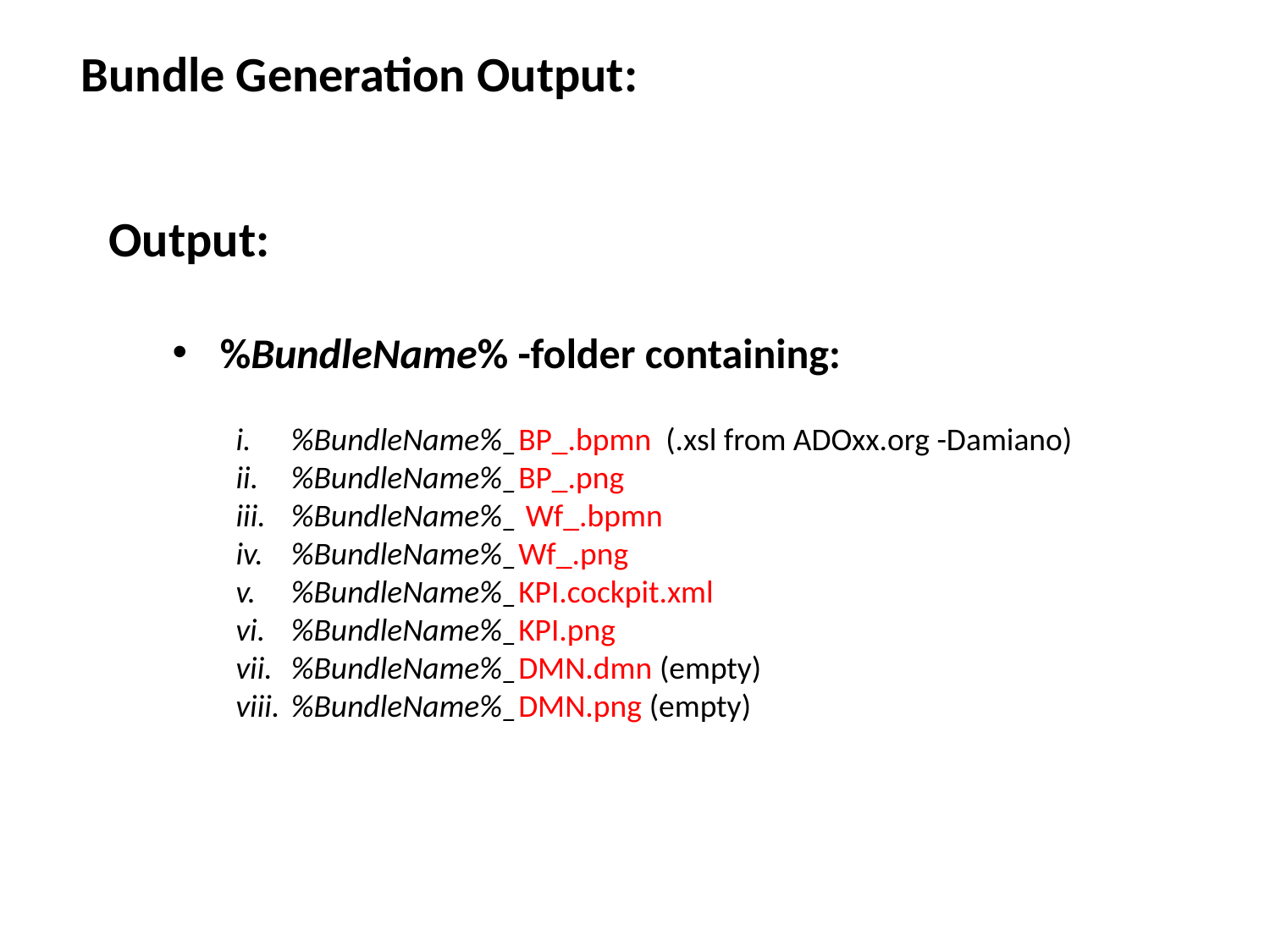

Bundle Generation Output:
Output:

%BundleName% -folder containing:
%BundleName%_BP_.bpmn  (.xsl from ADOxx.org -Damiano)
%BundleName%_BP_.png
%BundleName%_ Wf_.bpmn
%BundleName%_Wf_.png
%BundleName%_KPI.cockpit.xml
%BundleName%_KPI.png
%BundleName%_DMN.dmn (empty)
%BundleName%_DMN.png (empty)